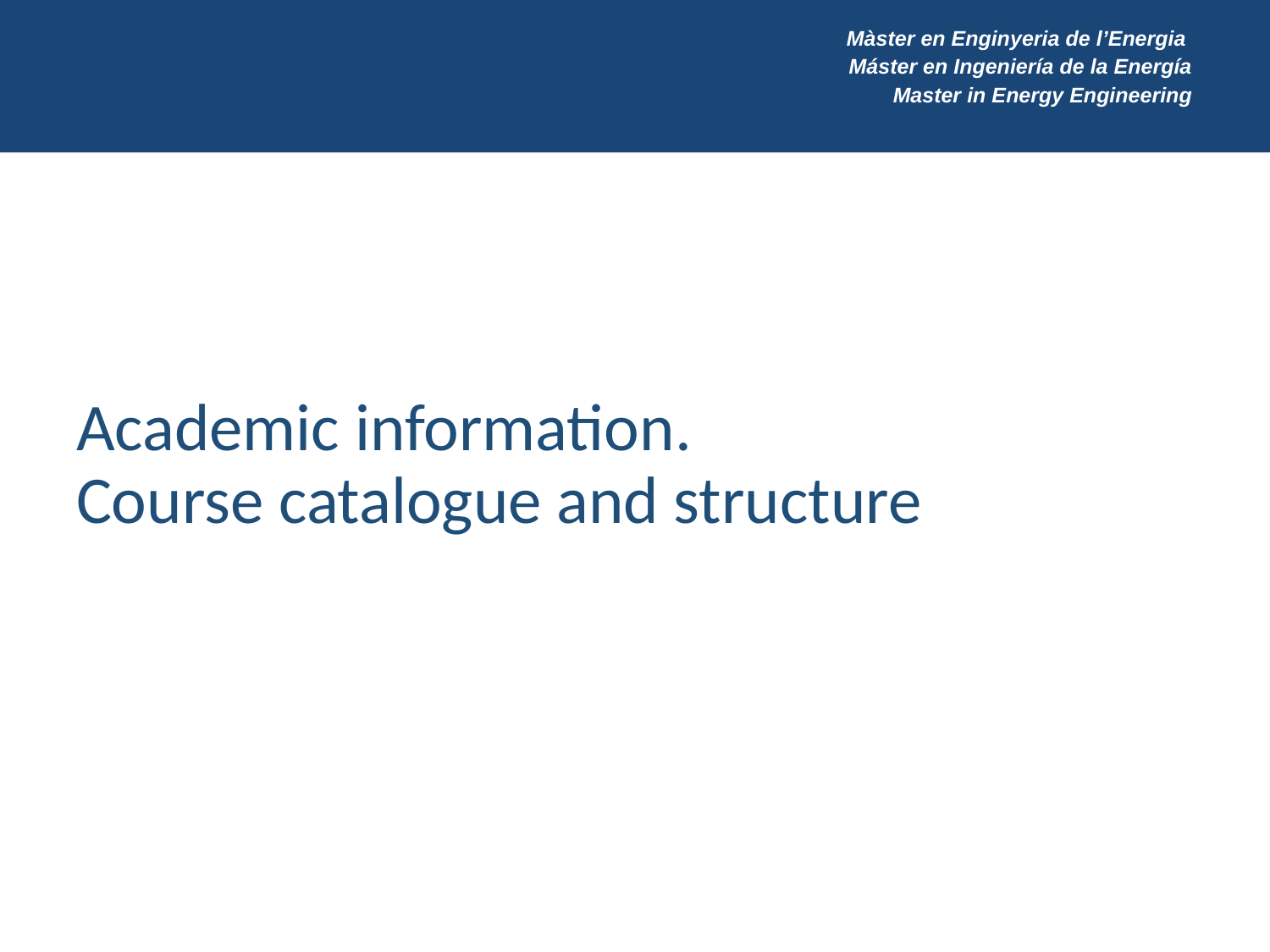

# Academic information. Course catalogue and structure